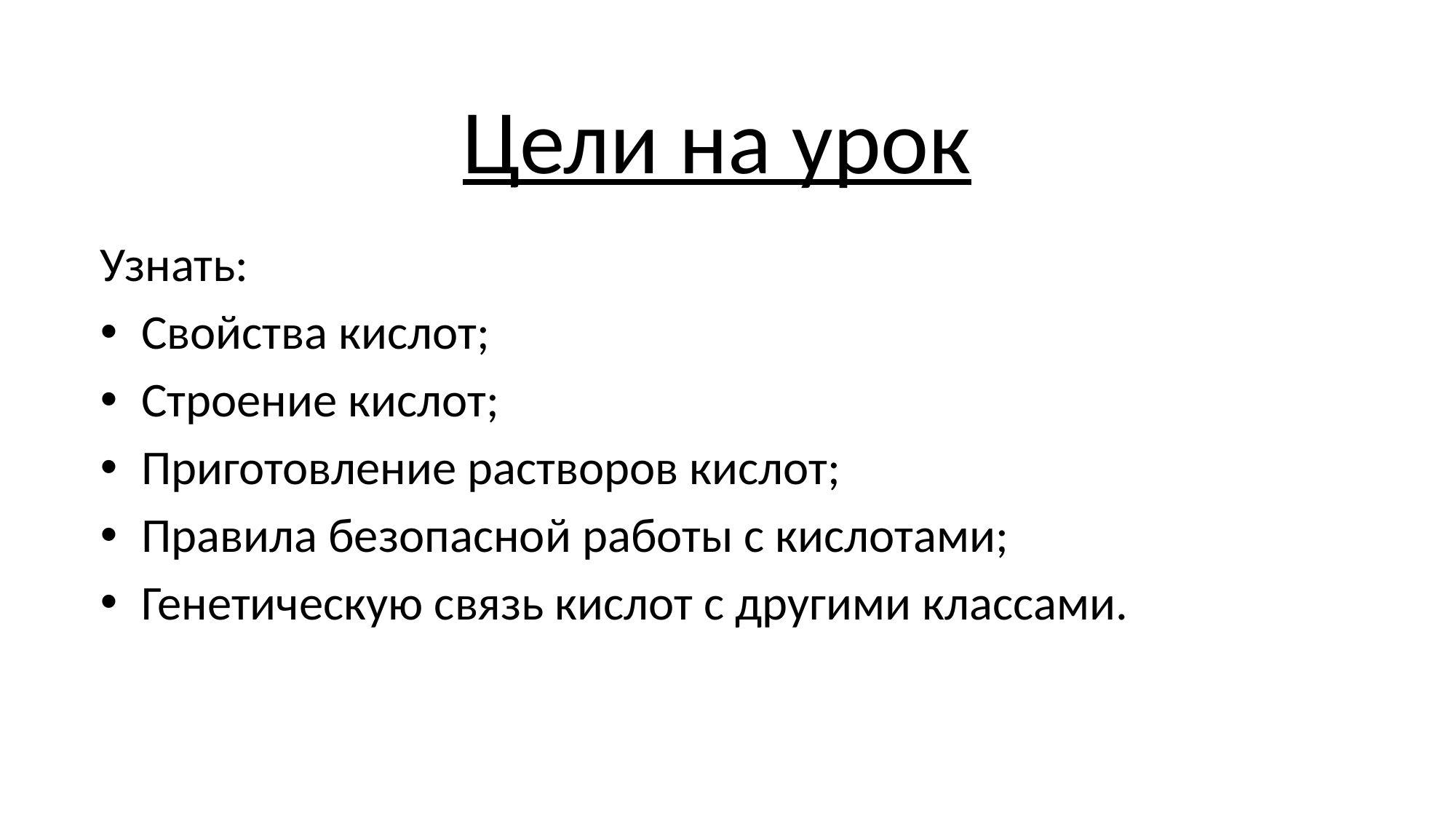

# Цели на урок
Узнать:
Свойства кислот;
Строение кислот;
Приготовление растворов кислот;
Правила безопасной работы с кислотами;
Генетическую связь кислот с другими классами.